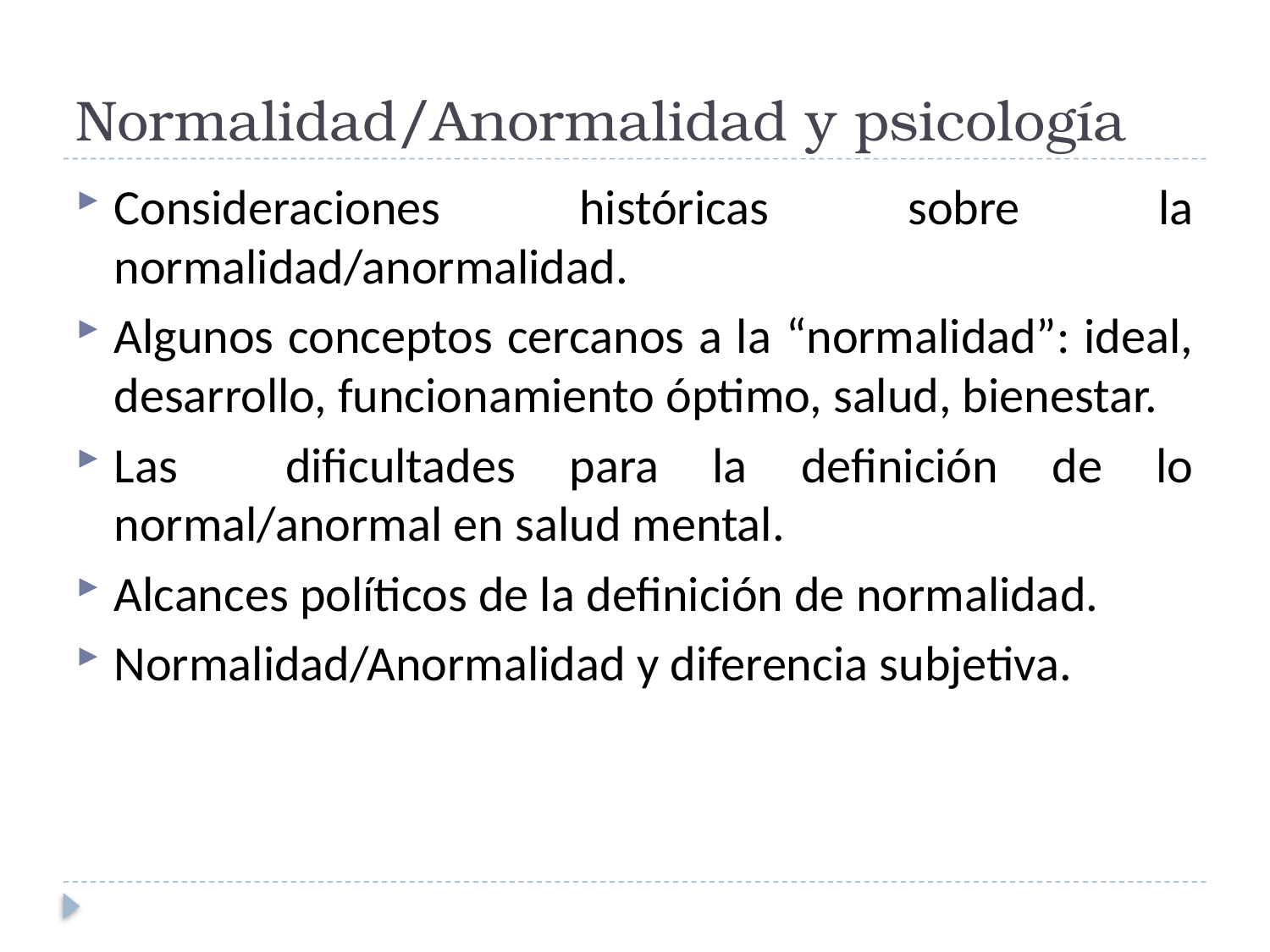

# Normalidad/Anormalidad y psicología
Consideraciones históricas sobre la normalidad/anormalidad.
Algunos conceptos cercanos a la “normalidad”: ideal, desarrollo, funcionamiento óptimo, salud, bienestar.
Las  dificultades para la definición de lo normal/anormal en salud mental.
Alcances políticos de la definición de normalidad.
Normalidad/Anormalidad y diferencia subjetiva.